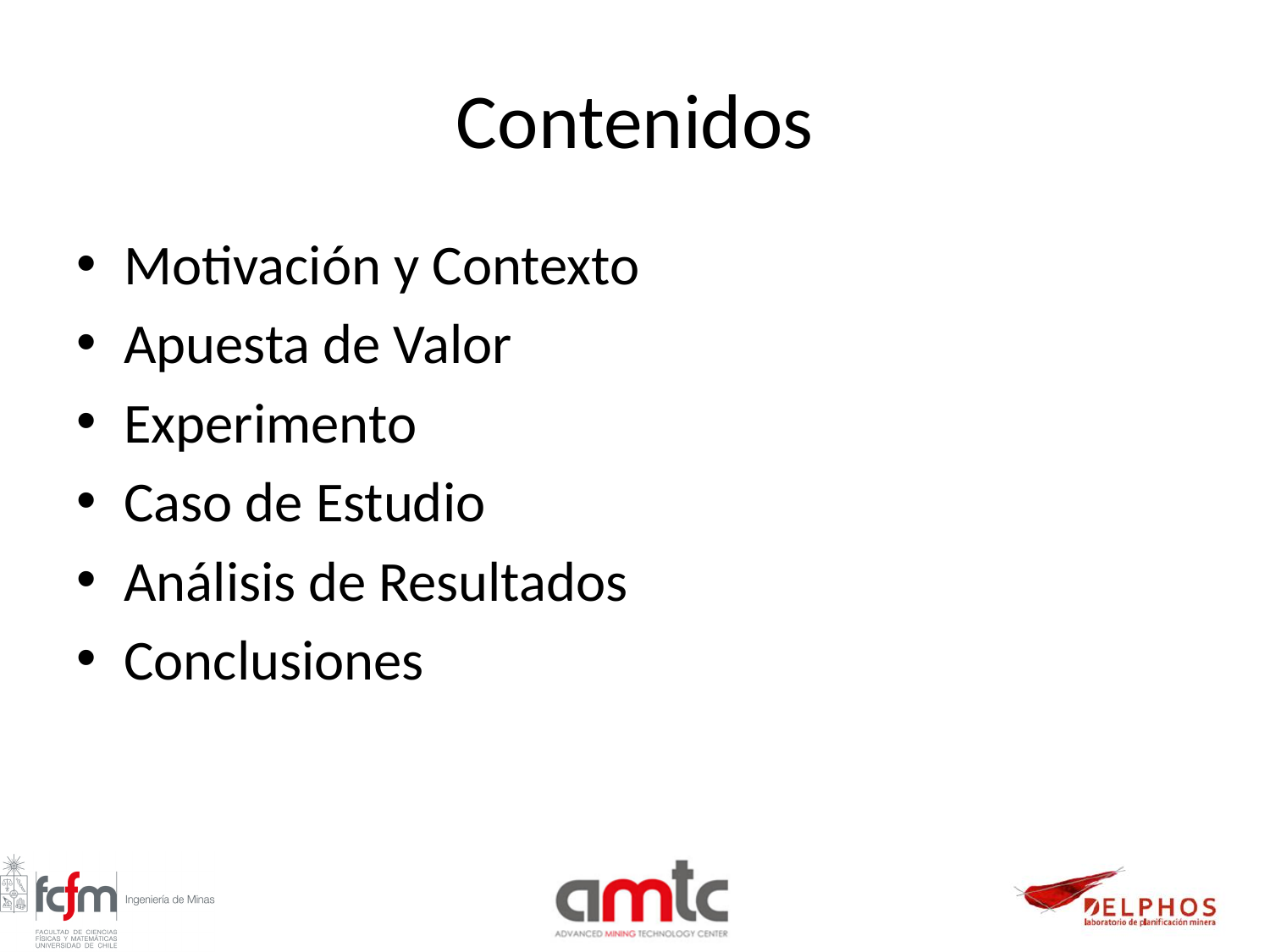

# Contenidos
Motivación y Contexto
Apuesta de Valor
Experimento
Caso de Estudio
Análisis de Resultados
Conclusiones